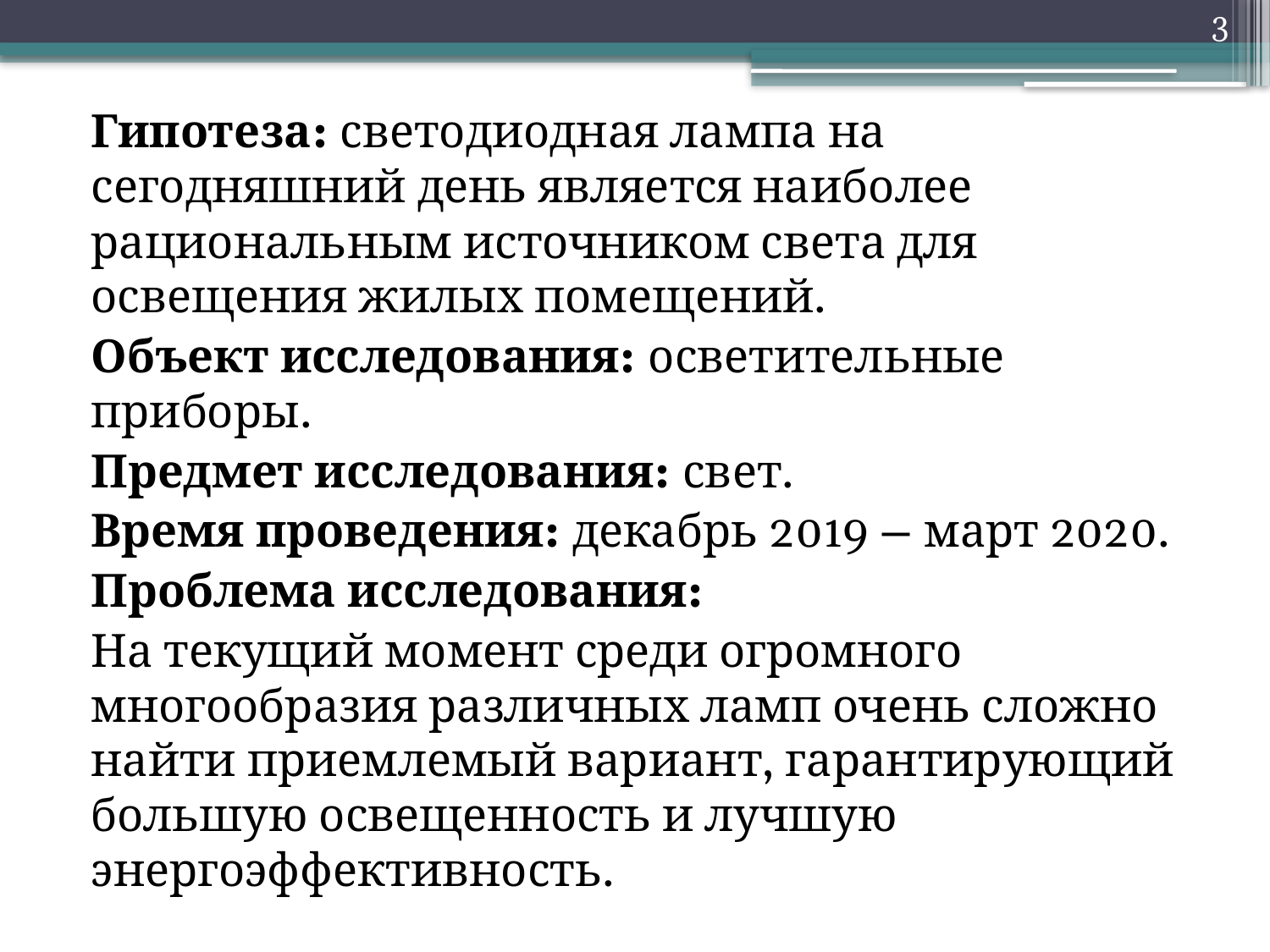

3
Гипотеза: светодиодная лампа на сегодняшний день является наиболее рациональным источником света для освещения жилых помещений.
Объект исследования: осветительные приборы.
Предмет исследования: свет.
Время проведения: декабрь 2019 – март 2020.
Проблема исследования:
На текущий момент среди огромного многообразия различных ламп очень сложно найти приемлемый вариант, гарантирующий большую освещенность и лучшую энергоэффективность.